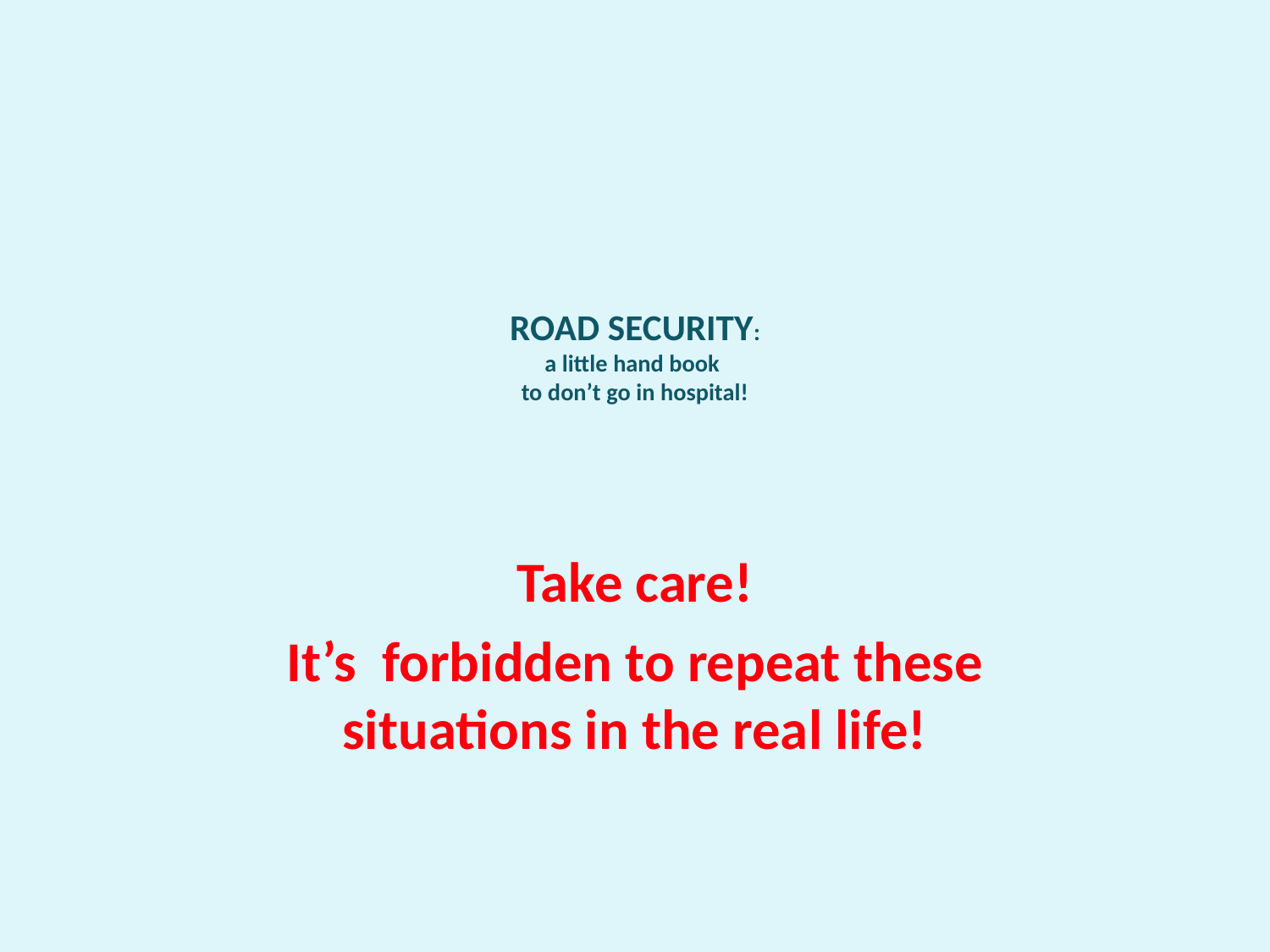

# ROAD SECURITY: a little hand book to don’t go in hospital!
 Take care!
It’s  forbidden to repeat these situations in the real life!